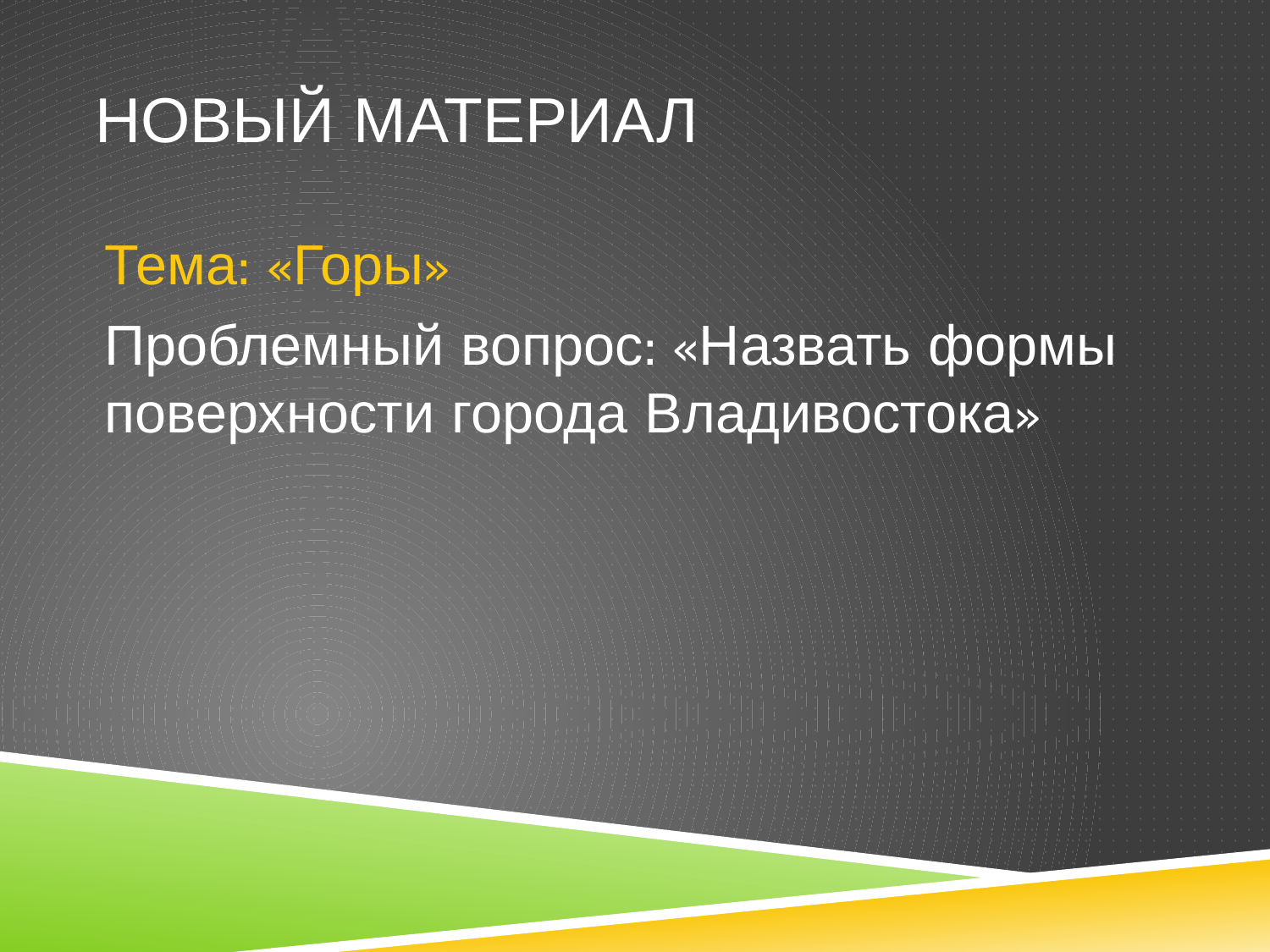

# Новый материал
Тема: «Горы»
Проблемный вопрос: «Назвать формы поверхности города Владивостока»